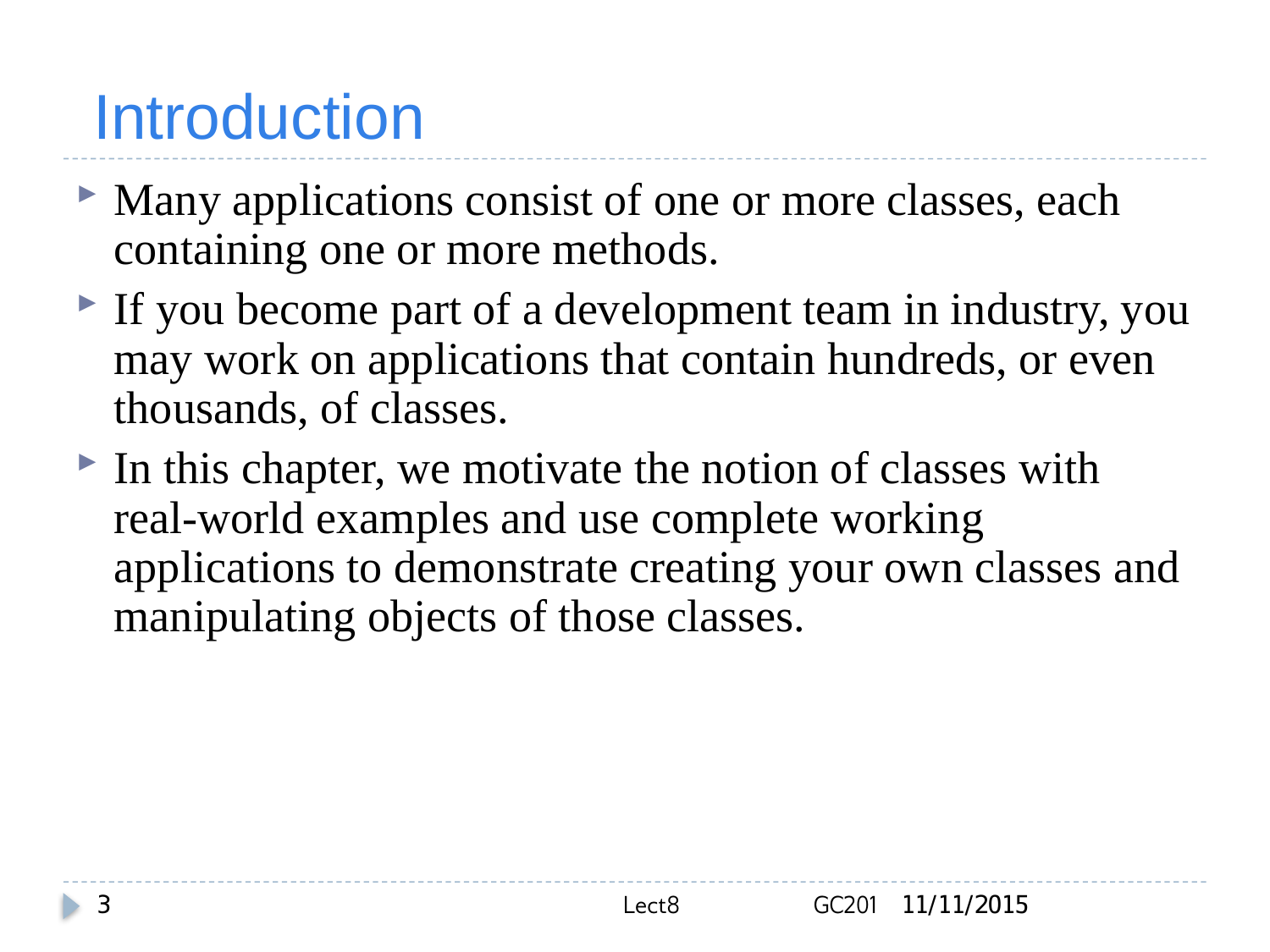

# Introduction
Many applications consist of one or more classes, each containing one or more methods.
If you become part of a development team in industry, you may work on applications that contain hundreds, or even thousands, of classes.
In this chapter, we motivate the notion of classes with real-world examples and use complete working applications to demonstrate creating your own classes and manipulating objects of those classes.

3
Lect8                  GC201
11/11/2015